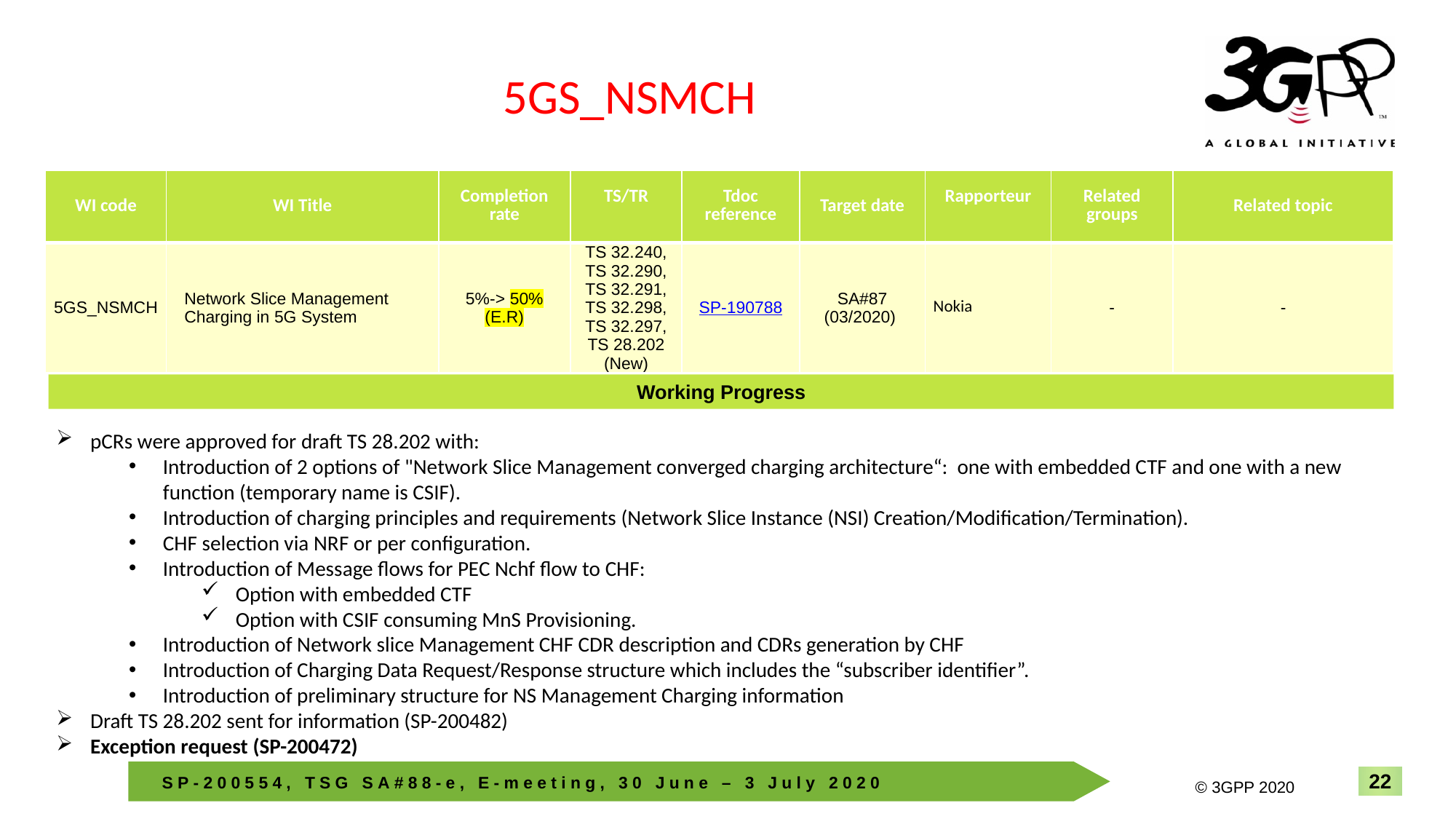

5GS_NSMCH
| WI code | WI Title | Completion rate | TS/TR | Tdoc reference | Target date | Rapporteur | Related groups | Related topic |
| --- | --- | --- | --- | --- | --- | --- | --- | --- |
| 5GS\_NSMCH | Network Slice Management Charging in 5G System | 5%-> 50% (E.R) | TS 32.240, TS 32.290, TS 32.291, TS 32.298, TS 32.297, TS 28.202 (New) | SP-190788 | SA#87 (03/2020) | Nokia | - | - |
Working Progress
pCRs were approved for draft TS 28.202 with:
Introduction of 2 options of "Network Slice Management converged charging architecture“:  one with embedded CTF and one with a new function (temporary name is CSIF).
Introduction of charging principles and requirements (Network Slice Instance (NSI) Creation/Modification/Termination).
CHF selection via NRF or per configuration.
Introduction of Message flows for PEC Nchf flow to CHF:
Option with embedded CTF
Option with CSIF consuming MnS Provisioning.
Introduction of Network slice Management CHF CDR description and CDRs generation by CHF
Introduction of Charging Data Request/Response structure which includes the “subscriber identifier”.
Introduction of preliminary structure for NS Management Charging information
Draft TS 28.202 sent for information (SP-200482)
Exception request (SP-200472)